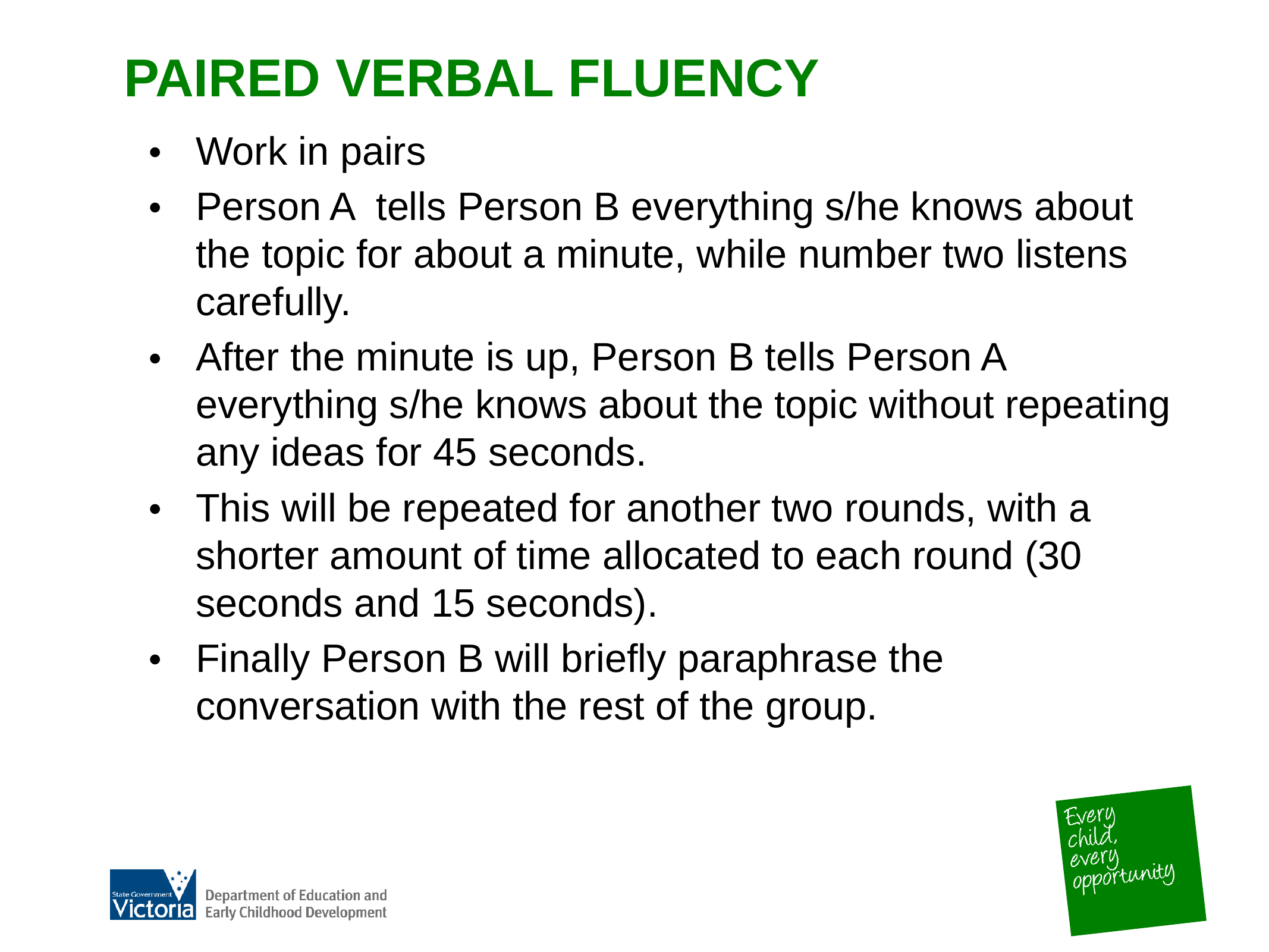

# PAIRED VERBAL FLUENCY
Work in pairs
Person A  tells Person B everything s/he knows about the topic for about a minute, while number two listens carefully.
After the minute is up, Person B tells Person A everything s/he knows about the topic without repeating any ideas for 45 seconds.
This will be repeated for another two rounds, with a shorter amount of time allocated to each round (30 seconds and 15 seconds).
Finally Person B will briefly paraphrase the conversation with the rest of the group.